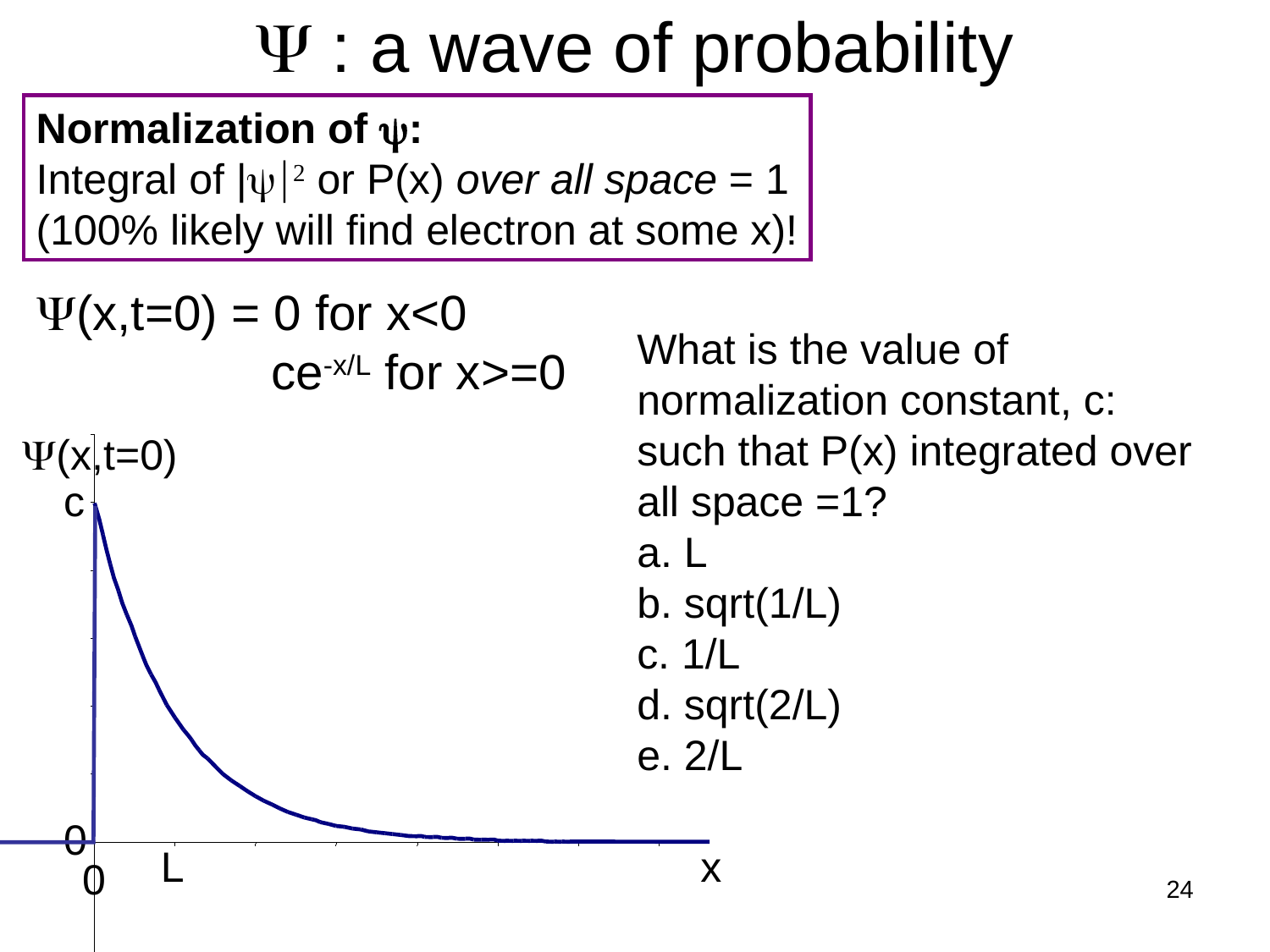

# Ψ : a wave of probability
Normalization of ψ:
Integral of |ψ|2 or P(x) over all space = 1
(100% likely will find electron at some x)!
Ψ(x,t=0) = 0 for x<0
                 ce-x/L for x>=0
Ψ(x,t=0)

c

0

L
x

0
What is the value of normalization constant, c: such that P(x) integrated over all space =1?
a. L
b. sqrt(1/L)
c. 1/L
d. sqrt(2/L)
e. 2/L
24